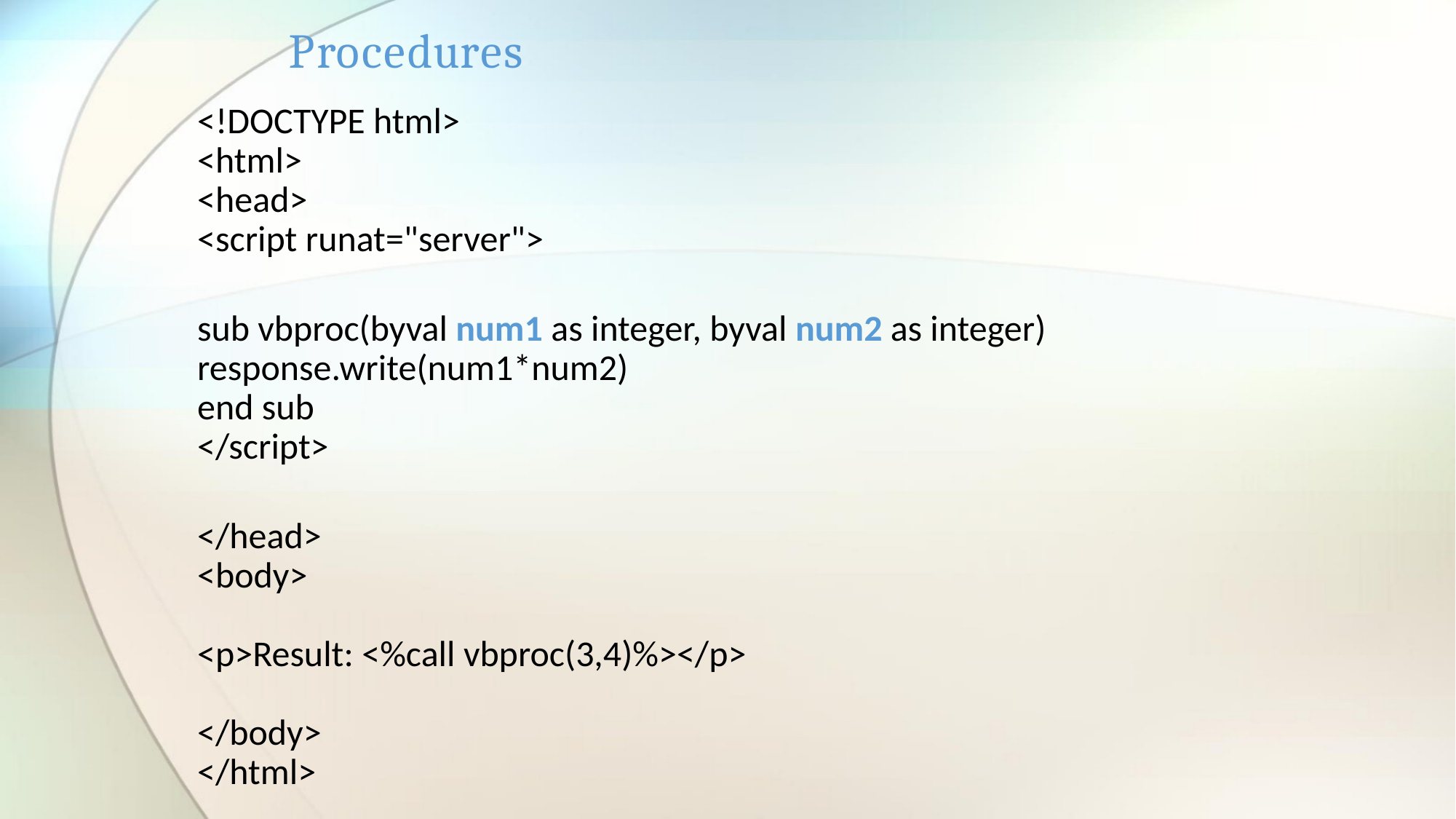

# Procedures
<!DOCTYPE html>
<html>
<head>
<script runat="server">
sub vbproc(byval num1 as integer, byval num2 as integer)
response.write(num1*num2)
end sub
</script>
</head>
<body>
<p>Result: <%call vbproc(3,4)%></p>
</body>
</html>